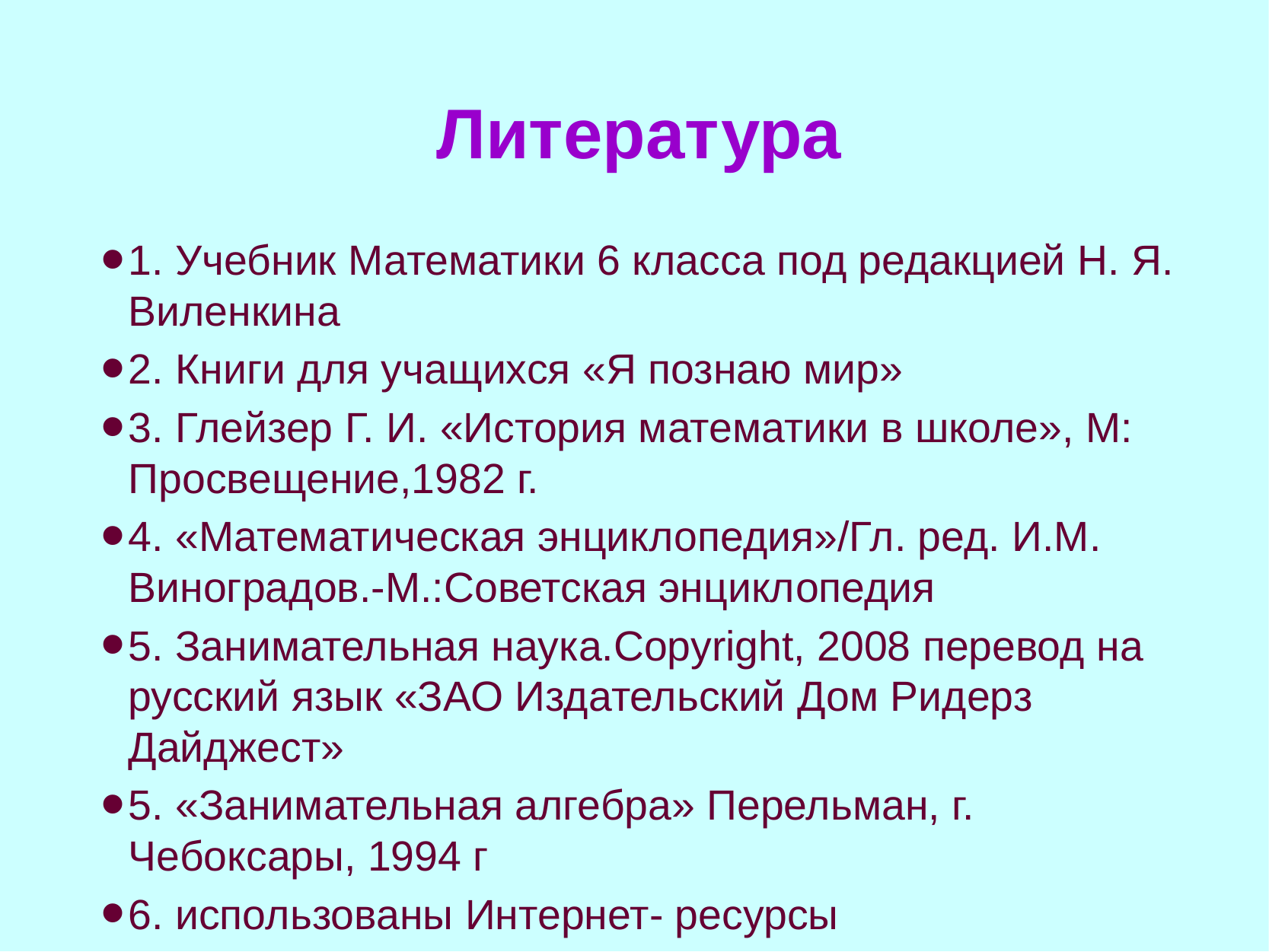

# Литература
1. Учебник Математики 6 класса под редакцией Н. Я. Виленкина
2. Книги для учащихся «Я познаю мир»
3. Глейзер Г. И. «История математики в школе», М: Просвещение,1982 г.
4. «Математическая энциклопедия»/Гл. ред. И.М. Виноградов.-М.:Советская энциклопедия
5. Занимательная наука.Copyright, 2008 перевод на русский язык «ЗАО Издательский Дом Ридерз Дайджест»
5. «Занимательная алгебра» Перельман, г. Чебоксары, 1994 г
6. использованы Интернет- ресурсы